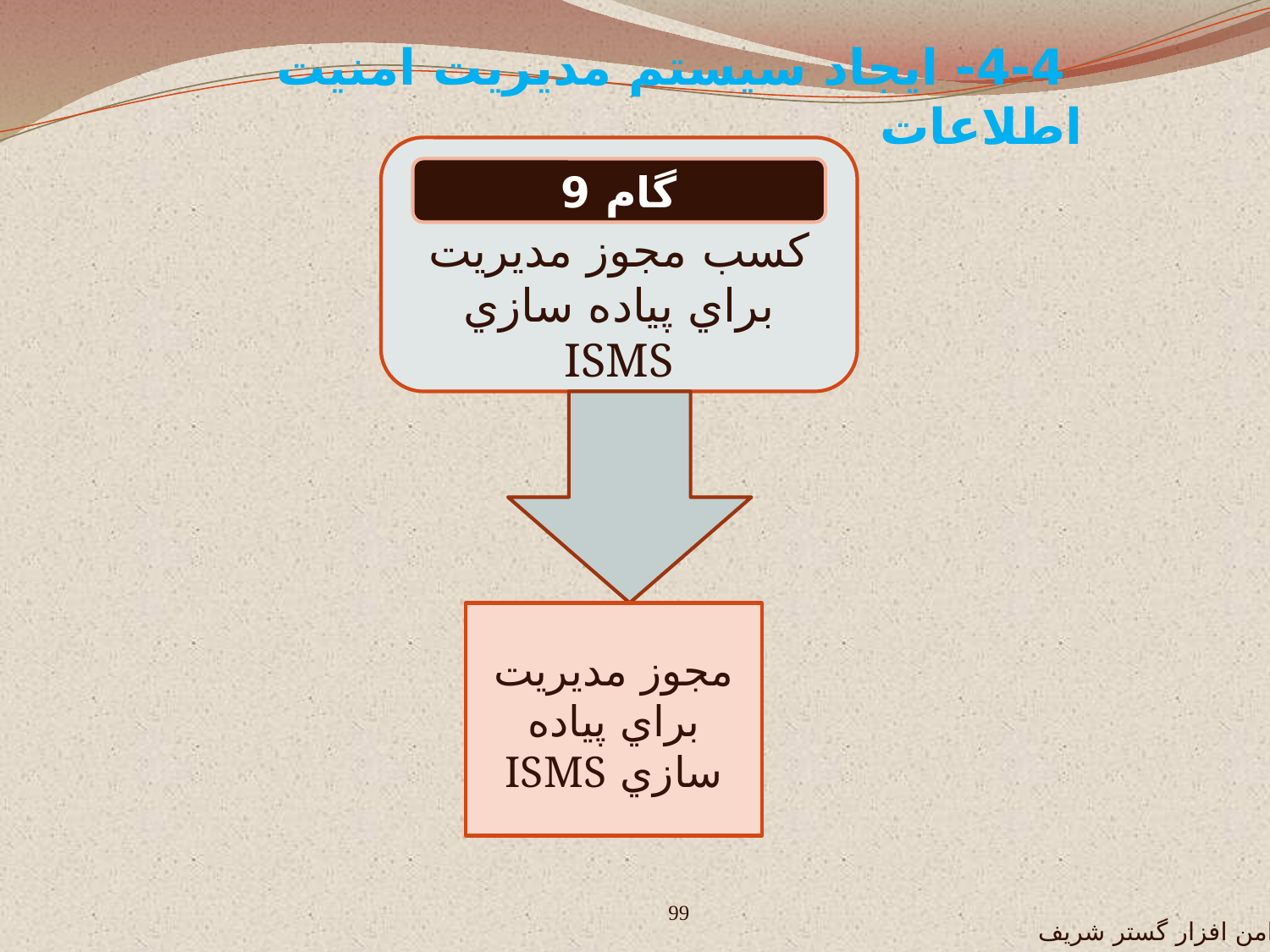

4-4- ايجاد سيستم مديريت امنيت اطلاعات

کسب مجوز مديريت براي پياده سازي ISMS

گام 9

مجوز مديريت براي پياده سازي ISMS